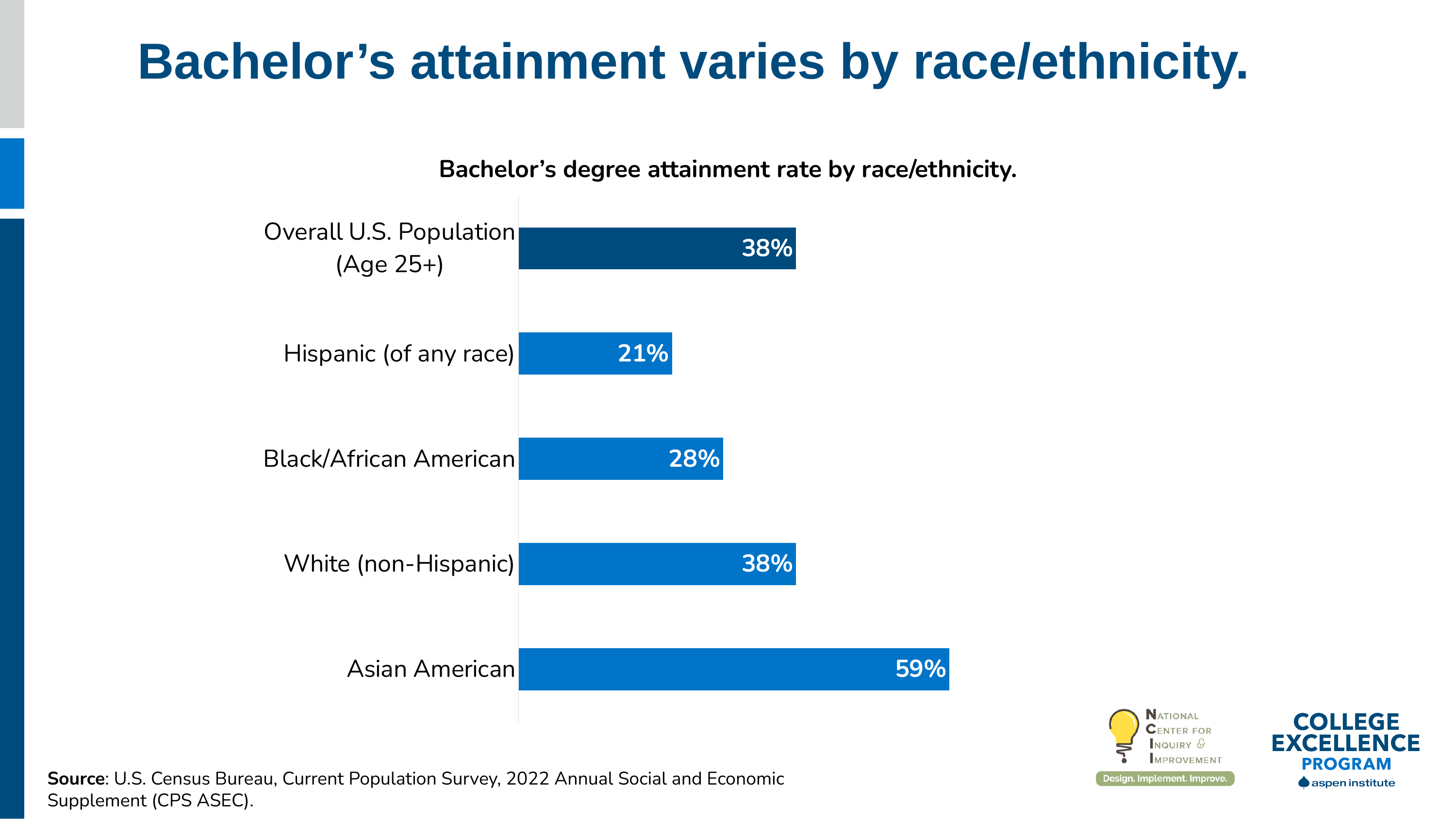

Bachelor’s attainment varies by race/ethnicity.

Bachelor’s degree attainment rate by race/ethnicity.

### Chart

| Category | Series 1 | Buffer |
|---|---|---|
| Asian American | 0.59 | 0.41000000000000003 |
| White (non-Hispanic) | 0.38 | 0.62 |
| Black/African American | 0.28 | 0.72 |
| Hispanic (of any race) | 0.21 | 0.79 |
| Overall U.S. Population (Age 25+) | 0.38 | 0.62 |
Source: U.S. Census Bureau, Current Population Survey, 2022 Annual Social and Economic Supplement (CPS ASEC).